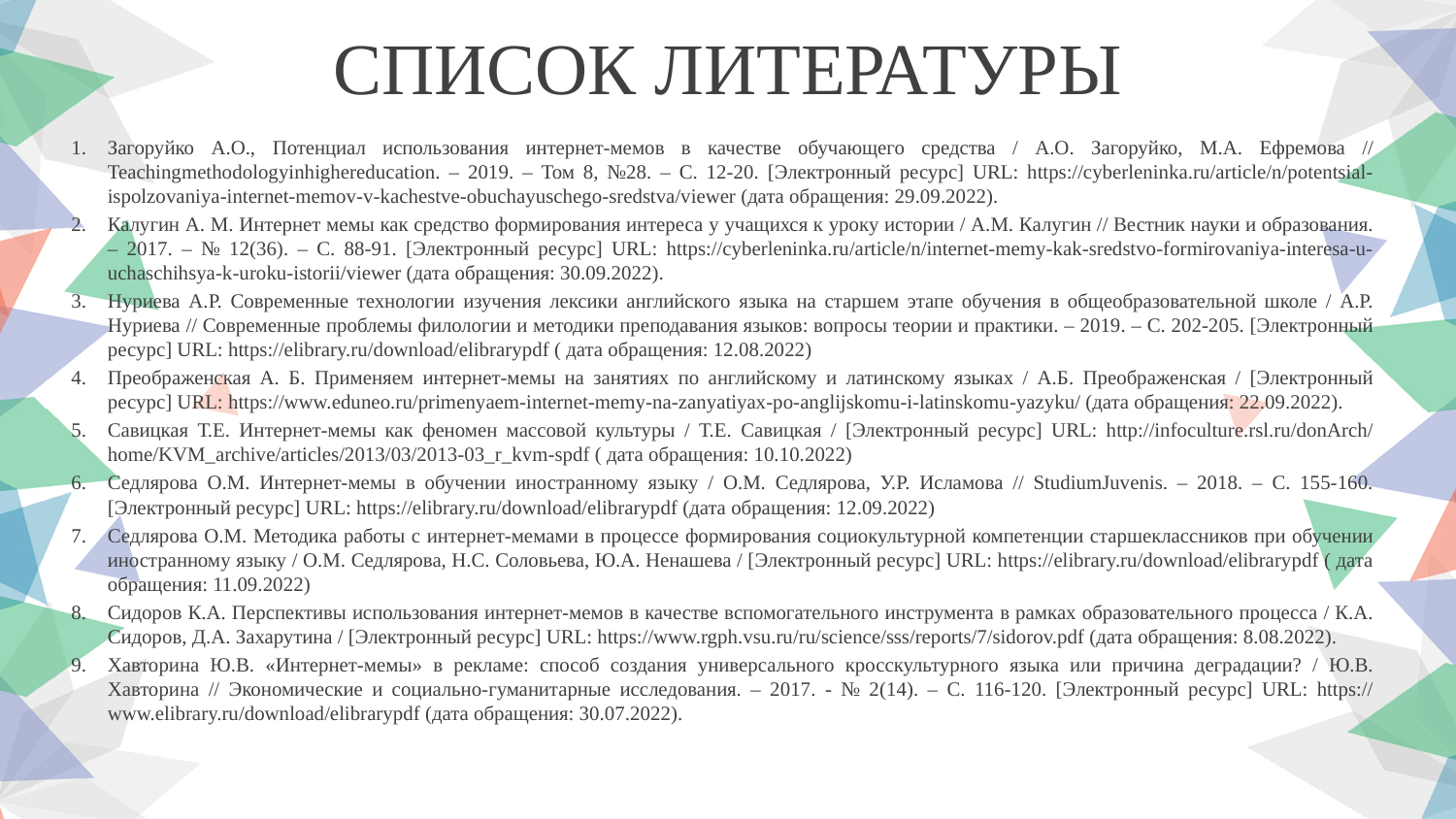

СПИСОК ЛИТЕРАТУРЫ
Загоруйко А.О., Потенциал использования интернет-мемов в качестве обучающего средства / А.О. Загоруйко, М.А. Ефремова // Teachingmethodologyinhighereducation. – 2019. – Том 8, №28. – С. 12-20. [Электронный ресурс] URL: https://cyberleninka.ru/article/n/potentsial-ispolzovaniya-internet-memov-v-kachestve-obuchayuschego-sredstva/viewer (дата обращения: 29.09.2022).
Калугин А. М. Интернет мемы как средство формирования интереса у учащихся к уроку истории / А.М. Калугин // Вестник науки и образования. – 2017. – № 12(36). – С. 88-91. [Электронный ресурс] URL: https://cyberleninka.ru/article/n/internet-memy-kak-sredstvo-formirovaniya-interesa-u-uchaschihsya-k-uroku-istorii/viewer (дата обращения: 30.09.2022).
Нуриева А.Р. Современные технологии изучения лексики английского языка на старшем этапе обучения в общеобразовательной школе / А.Р. Нуриева // Современные проблемы филологии и методики преподавания языков: вопросы теории и практики. – 2019. – С. 202-205. [Электронный ресурс] URL: https://elibrary.ru/download/elibrarypdf ( дата обращения: 12.08.2022)
Преображенская А. Б. Применяем интернет-мемы на занятиях по английскому и латинскому языках / А.Б. Преображенская / [Электронный ресурс] URL: https://www.eduneo.ru/primenyaem-internet-memy-na-zanyatiyax-po-anglijskomu-i-latinskomu-yazyku/ (дата обращения: 22.09.2022).
Савицкая Т.Е. Интернет-мемы как феномен массовой культуры / Т.Е. Савицкая / [Электронный ресурс] URL: http://infoculture.rsl.ru/donArch/home/KVM_archive/articles/2013/03/2013-03_r_kvm-spdf ( дата обращения: 10.10.2022)
Седлярова О.М. Интернет-мемы в обучении иностранному языку / О.М. Седлярова, У.Р. Исламова // StudiumJuvenis. – 2018. – С. 155-160. [Электронный ресурс] URL: https://elibrary.ru/download/elibrarypdf (дата обращения: 12.09.2022)
Седлярова О.М. Методика работы с интернет-мемами в процессе формирования социокультурной компетенции старшеклассников при обучении иностранному языку / О.М. Седлярова, Н.С. Соловьева, Ю.А. Ненашева / [Электронный ресурс] URL: https://elibrary.ru/download/elibrarypdf ( дата обращения: 11.09.2022)
Сидоров К.А. Перспективы использования интернет-мемов в качестве вспомогательного инструмента в рамках образовательного процесса / К.А. Сидоров, Д.А. Захарутина / [Электронный ресурс] URL: https://www.rgph.vsu.ru/ru/science/sss/reports/7/sidorov.pdf (дата обращения: 8.08.2022).
Хавторина Ю.В. «Интернет-мемы» в рекламе: способ создания универсального кросскультурного языка или причина деградации? / Ю.В. Хавторина // Экономические и социально-гуманитарные исследования. – 2017. - № 2(14). – С. 116-120. [Электронный ресурс] URL: https://www.elibrary.ru/download/elibrarypdf (дата обращения: 30.07.2022).